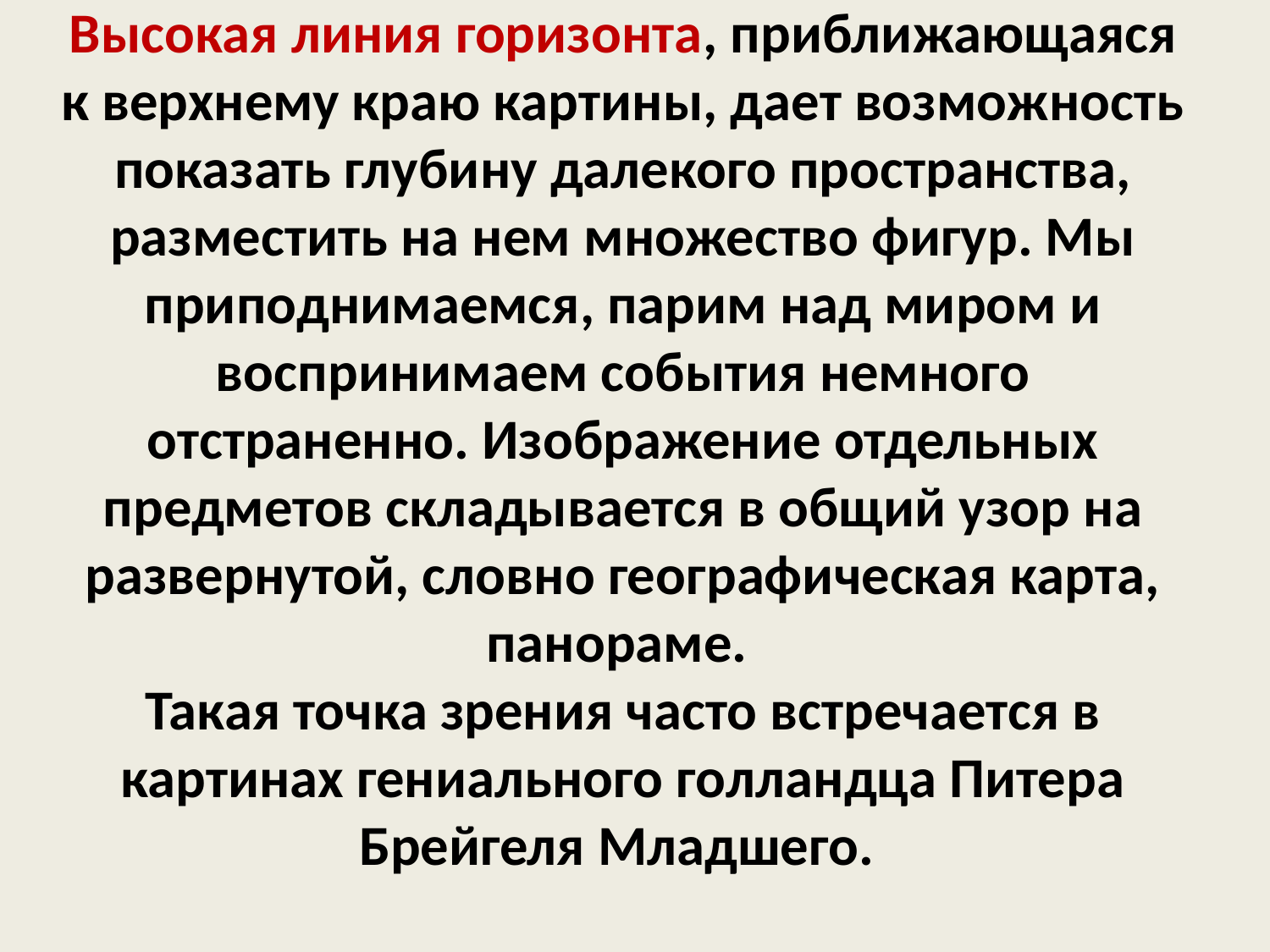

# Высокая линия горизонта, приближающаяся к верхнему краю картины, дает возможность показать глубину далекого пространства, разместить на нем множество фигур. Мы приподнимаемся, парим над миром и воспринимаем события немного отстраненно. Изображение отдельных предметов складывается в общий узор на развернутой, словно географическая карта, панораме. Такая точка зрения часто встречается в картинах гениального голландца Питера Брейгеля Младшего.